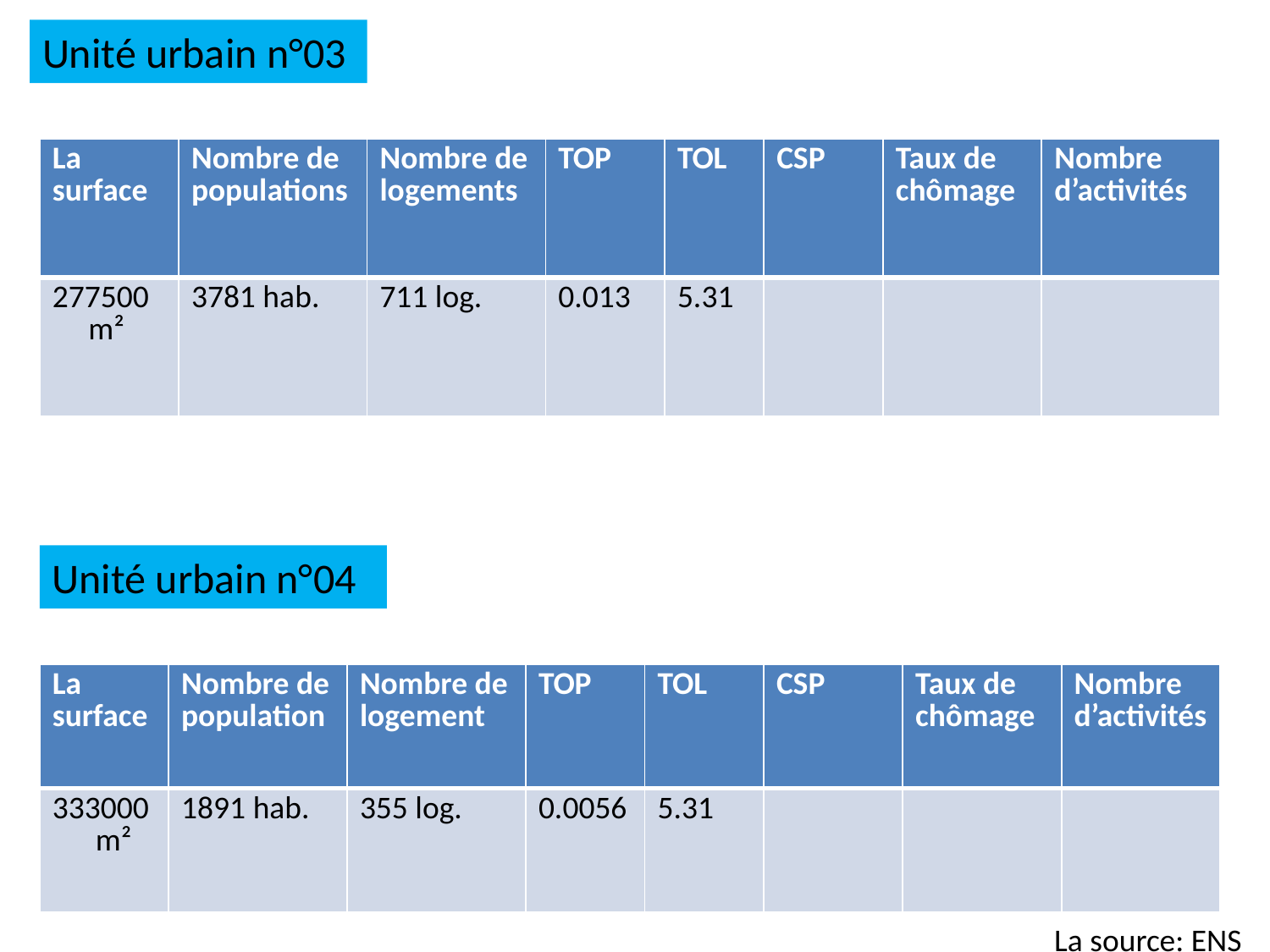

Unité urbain n°03
| La surface | Nombre de populations | Nombre de logements | TOP | TOL | CSP | Taux de chômage | Nombre d’activités |
| --- | --- | --- | --- | --- | --- | --- | --- |
| 277500 m² | 3781 hab. | 711 log. | 0.013 | 5.31 |  |  |  |
Unité urbain n°04
| La surface | Nombre de population | Nombre de logement | TOP | TOL | CSP | Taux de chômage | Nombre d’activités |
| --- | --- | --- | --- | --- | --- | --- | --- |
| 333000 m² | 1891 hab. | 355 log. | 0.0056 | 5.31 |  |  |  |
La source: ENS